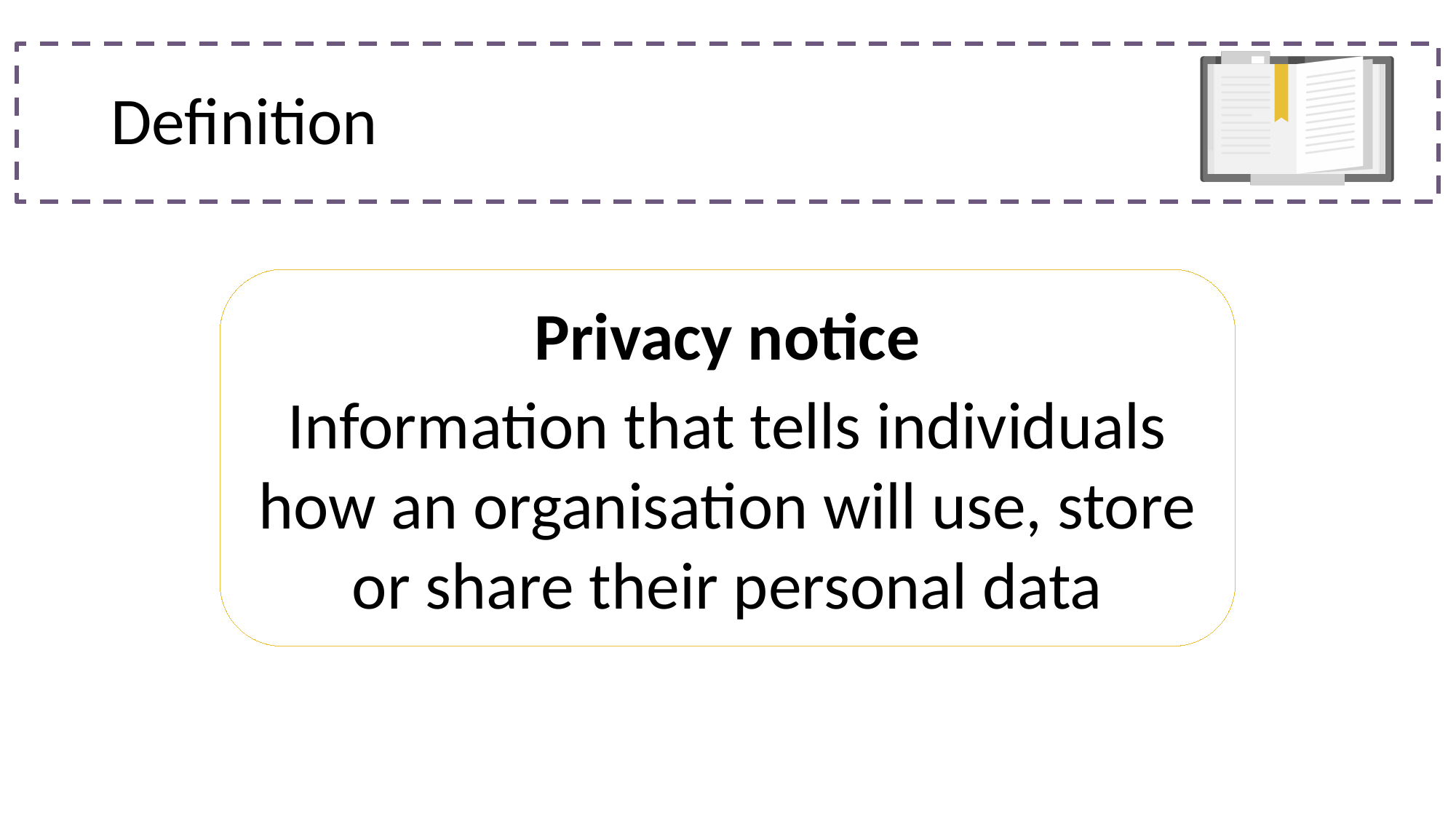

# Definition
Privacy notice
Information that tells individuals how an organisation will use, store or share their personal data